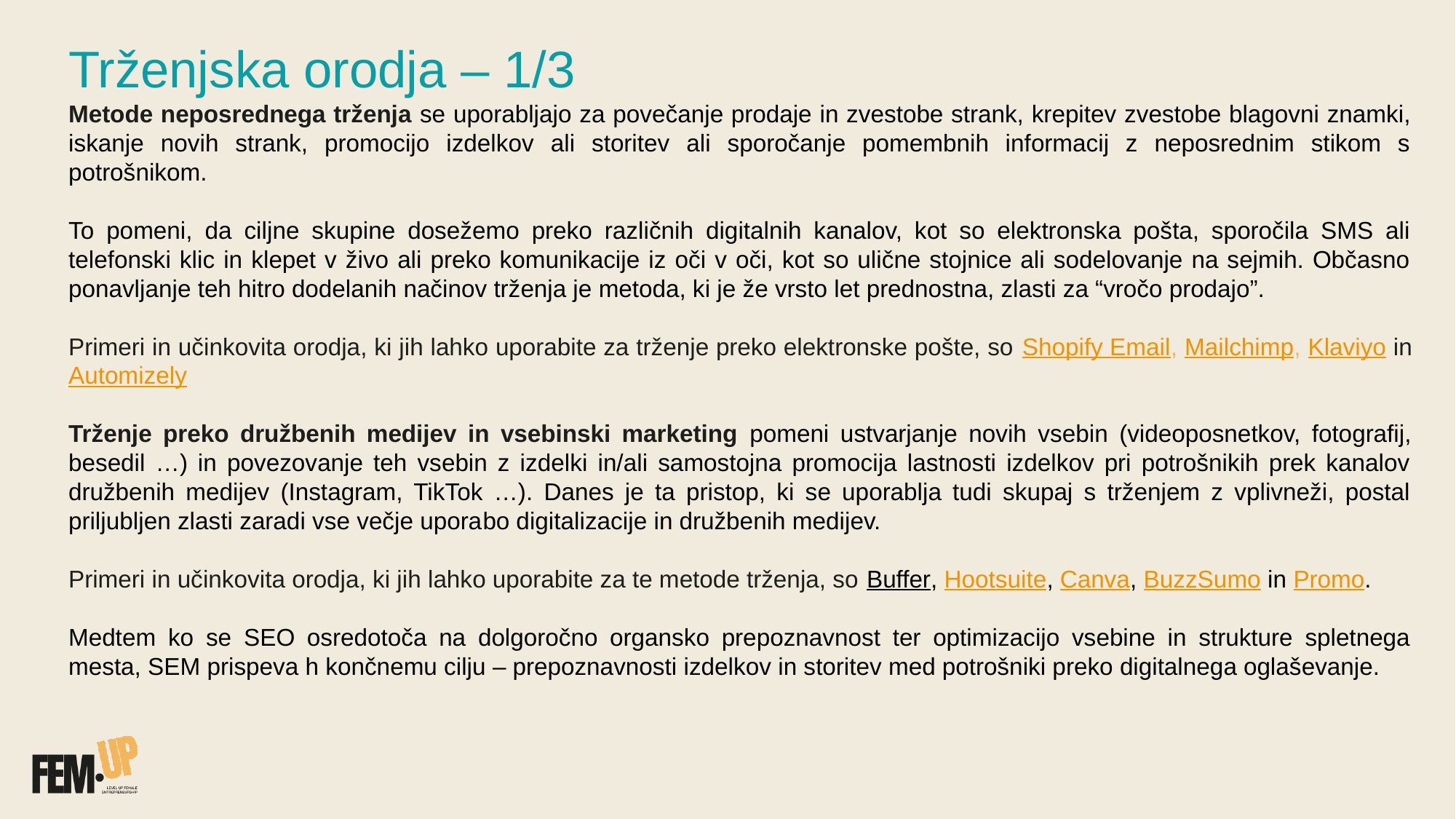

Trženjska orodja – 1/3​
Metode neposrednega trženja se uporabljajo za povečanje prodaje in zvestobe strank, krepitev zvestobe blagovni znamki, iskanje novih strank, promocijo izdelkov ali storitev ali sporočanje pomembnih informacij z neposrednim stikom s potrošnikom.

To pomeni, da ciljne skupine dosežemo preko različnih digitalnih kanalov, kot so elektronska pošta, sporočila SMS ali telefonski klic in klepet v živo ali preko komunikacije iz oči v oči, kot so ulične stojnice ali sodelovanje na sejmih. Občasno ponavljanje teh hitro dodelanih načinov trženja je metoda, ki je že vrsto let prednostna, zlasti za “vročo prodajo”.​​

Primeri in učinkovita orodja, ki jih lahko uporabite za trženje preko elektronske pošte, so Shopify Email, Mailchimp, Klaviyo in Automizely

Trženje preko družbenih medijev in vsebinski marketing pomeni ustvarjanje novih vsebin (videoposnetkov, fotografij, besedil …) in povezovanje teh vsebin z izdelki in/ali samostojna promocija lastnosti izdelkov pri potrošnikih prek kanalov družbenih medijev (Instagram, TikTok …). Danes je ta pristop, ki se uporablja tudi skupaj s trženjem z vplivneži, postal priljubljen zlasti zaradi vse večje uporabo digitalizacije in družbenih medijev. ​

Primeri in učinkovita orodja, ki jih lahko uporabite za te metode trženja, so Buffer, Hootsuite, Canva, BuzzSumo in Promo.

Medtem ko se SEO osredotoča na dolgoročno organsko prepoznavnost ter optimizacijo vsebine in strukture spletnega mesta, SEM prispeva h končnemu cilju – prepoznavnosti izdelkov in storitev med potrošniki preko digitalnega oglaševanje.​